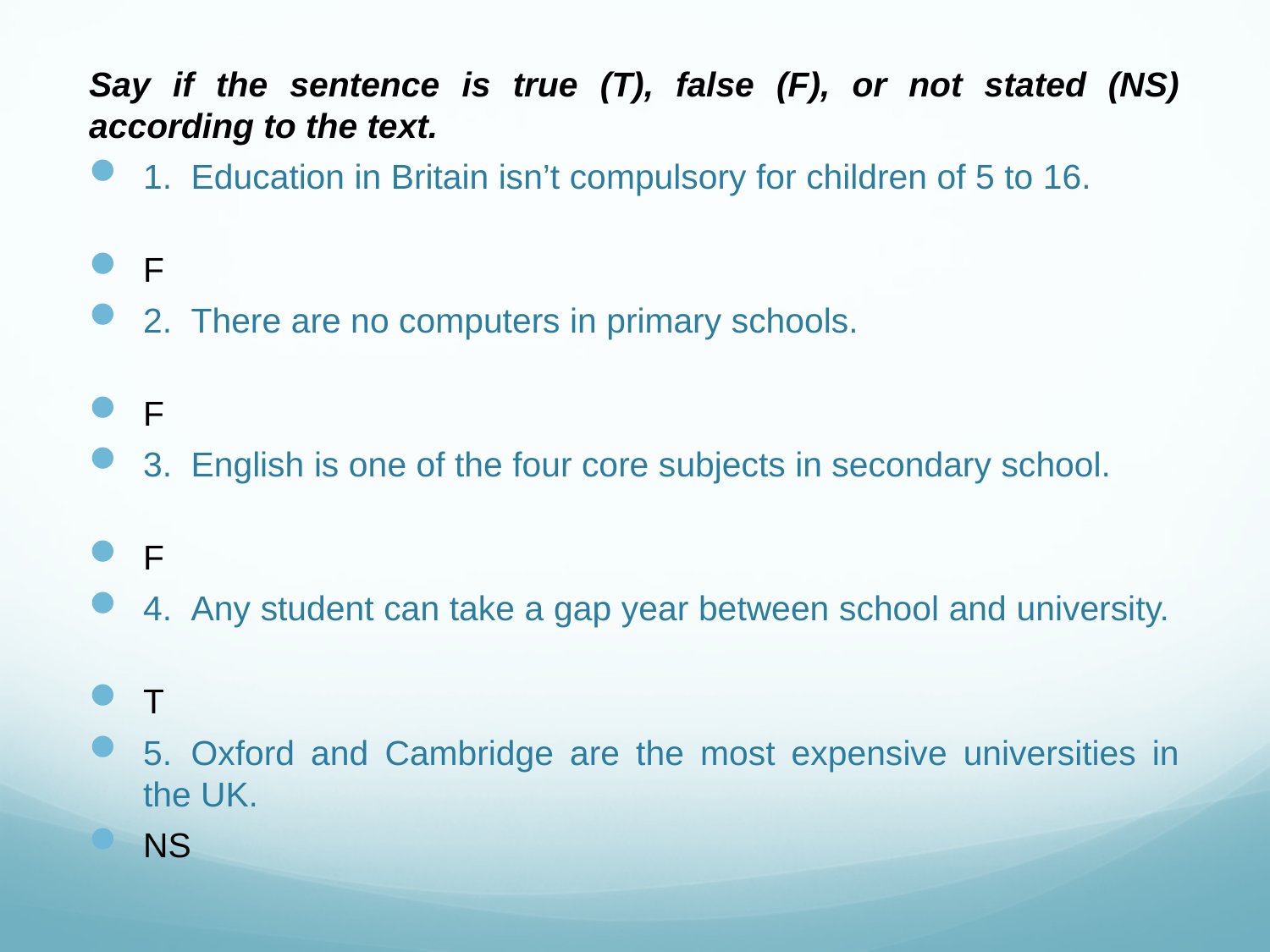

Say if the sentence is true (T), false (F), or not stated (NS) according to the text.
1.  Education in Britain isn’t compulsory for children of 5 to 16.
F
2.  There are no computers in primary schools.
F
3.  English is one of the four core subjects in secondary school.
F
4.  Any student can take a gap year between school and university.
T
5.  Oxford and Cambridge are the most expensive universities in the UK.
NS